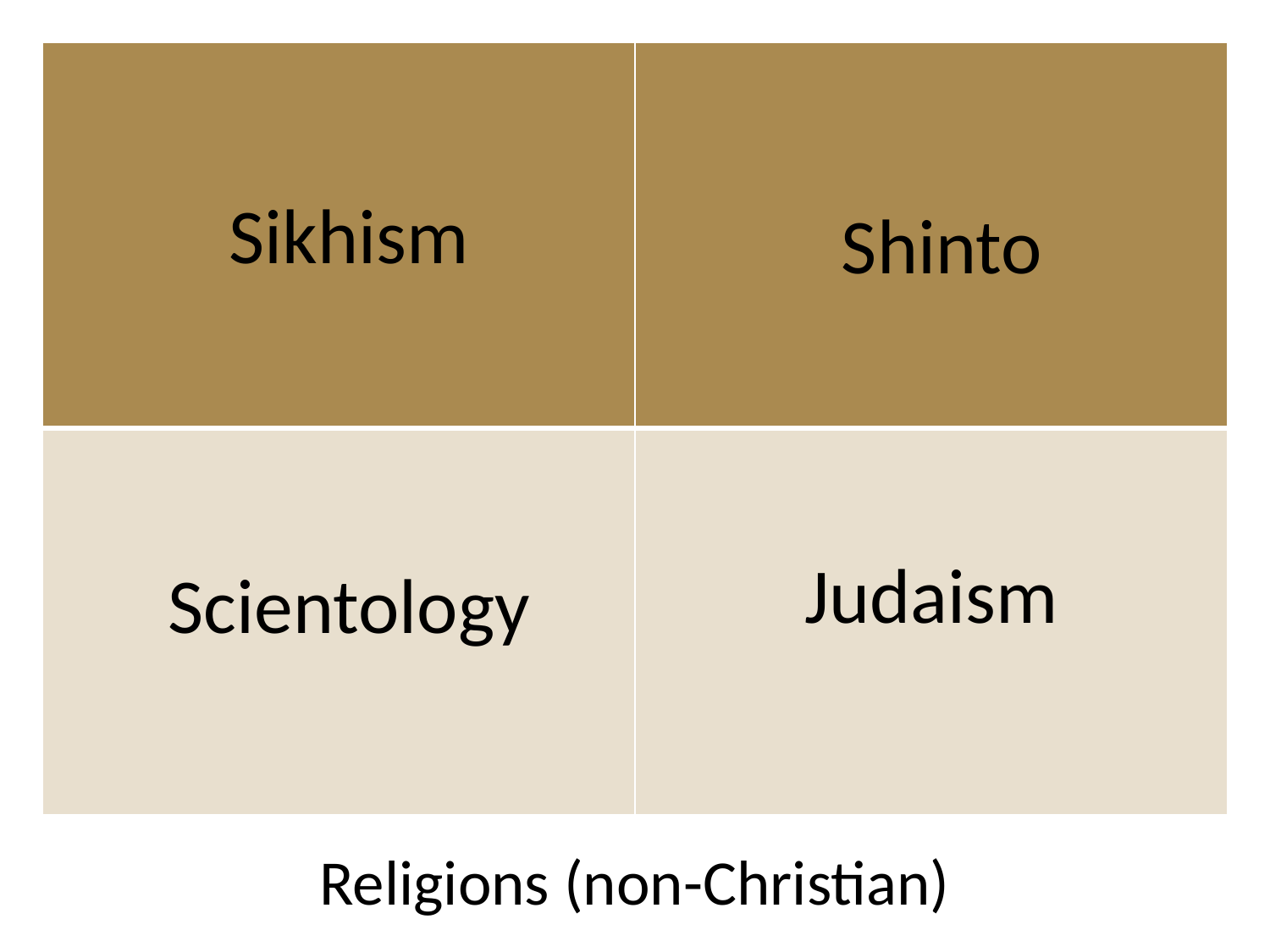

|  |  |
| --- | --- |
|  |  |
Sikhism
Shinto
Judaism
Scientology
Religions (non-Christian)